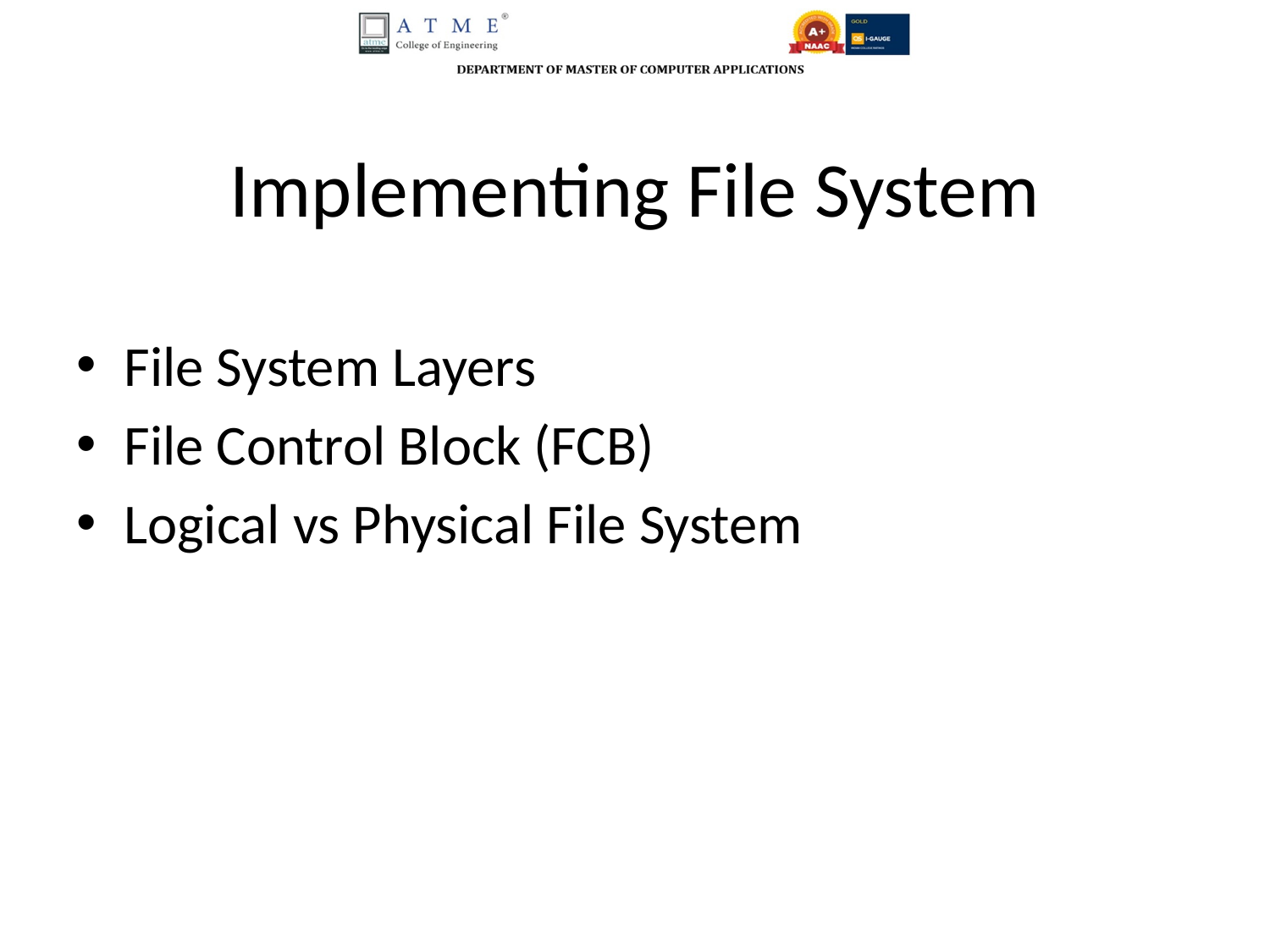

# Implementing File System
File System Layers
File Control Block (FCB)
Logical vs Physical File System